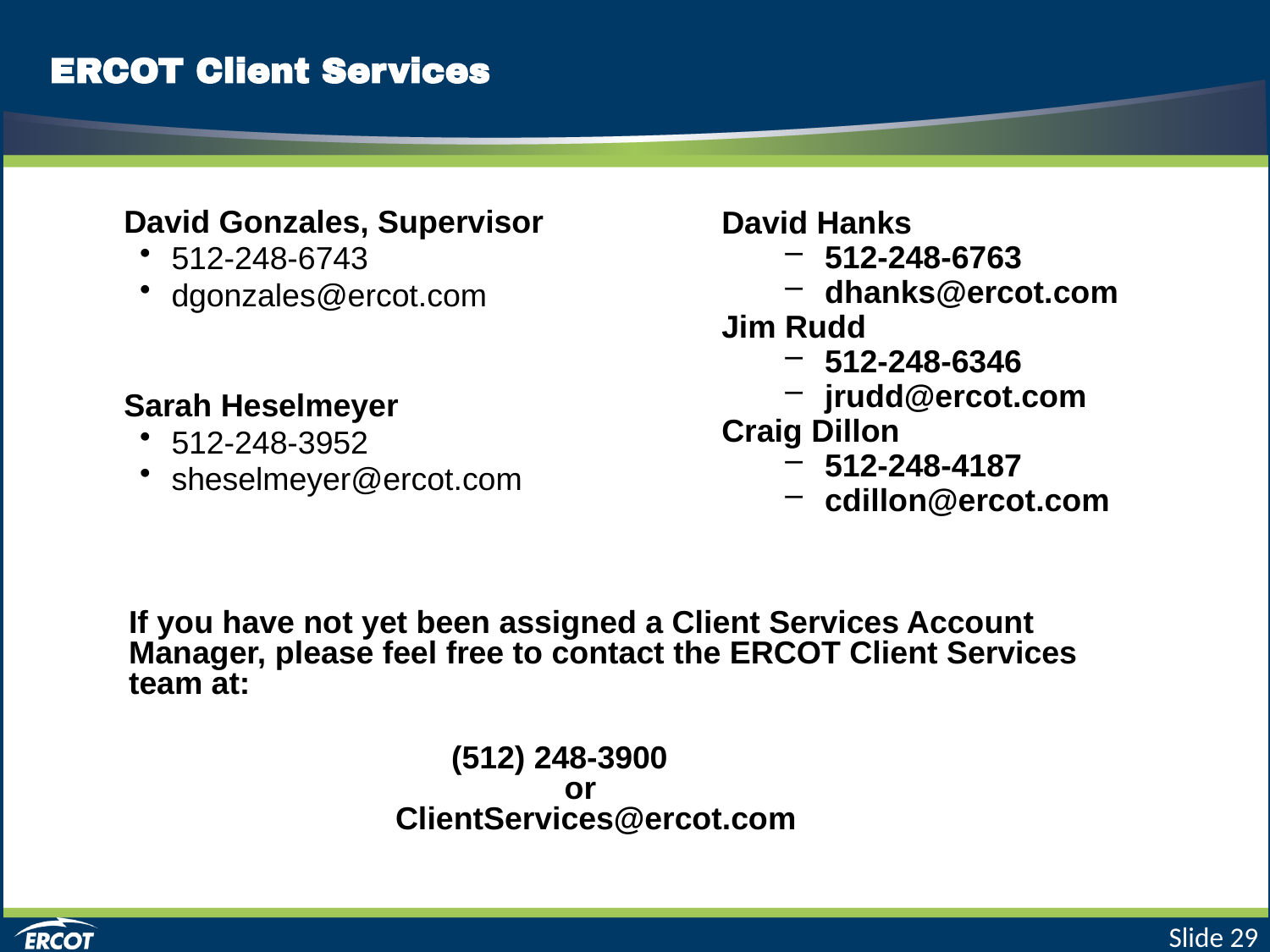

# ERCOT Client Services
David Gonzales, Supervisor
512-248-6743
dgonzales@ercot.com

Sarah Heselmeyer
512-248-3952
sheselmeyer@ercot.com
David Hanks
512-248-6763
dhanks@ercot.com
Jim Rudd
512-248-6346
jrudd@ercot.com
Craig Dillon
512-248-4187
cdillon@ercot.com

If you have not yet been assigned a Client Services Account Manager, please feel free to contact the ERCOT Client Services team at:

 	                      (512) 248-3900
                                                 or
                              ClientServices@ercot.com